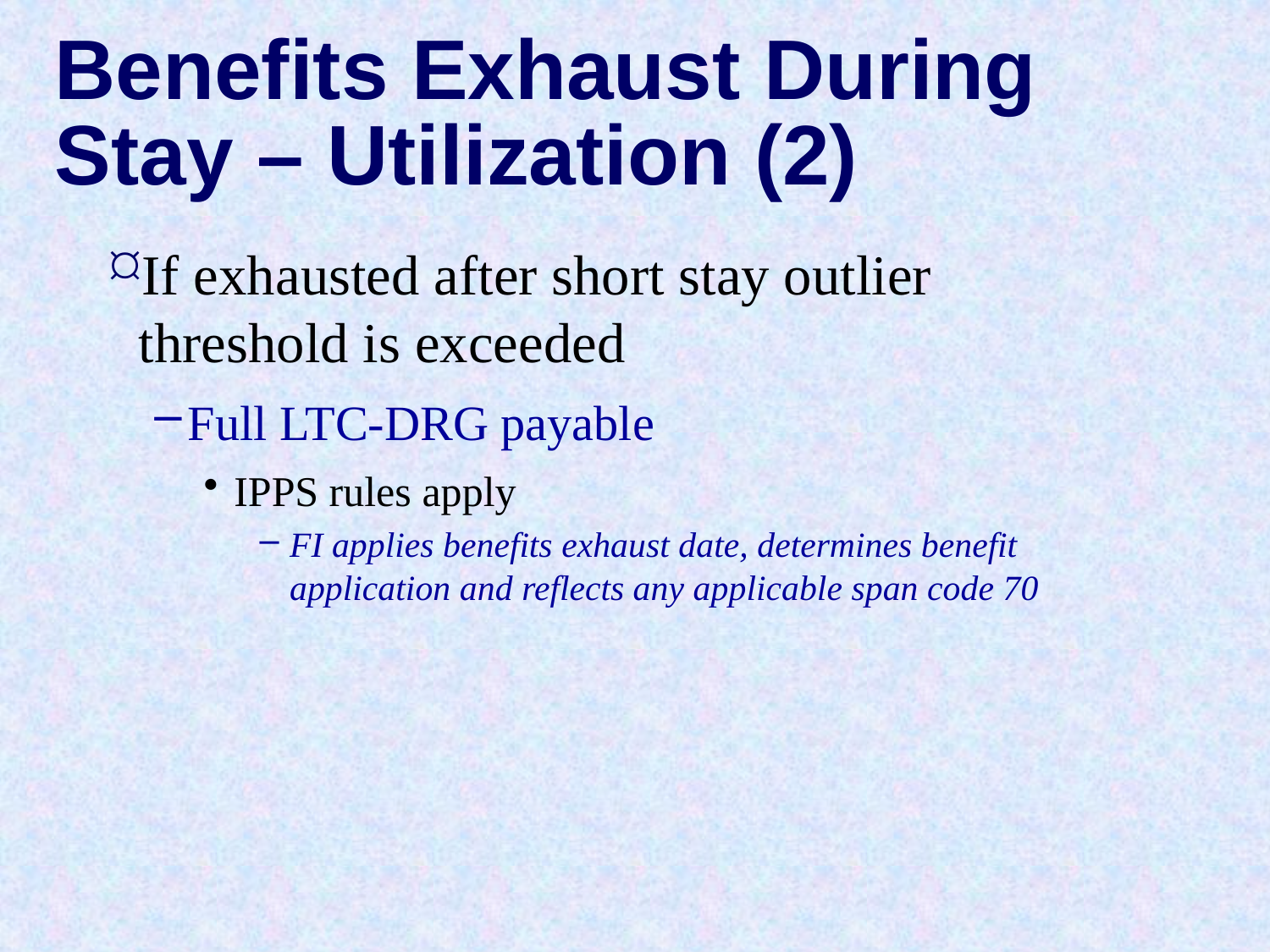

# Benefits Exhaust During Stay – Utilization (2)
If exhausted after short stay outlier threshold is exceeded
Full LTC-DRG payable
IPPS rules apply
FI applies benefits exhaust date, determines benefit application and reflects any applicable span code 70